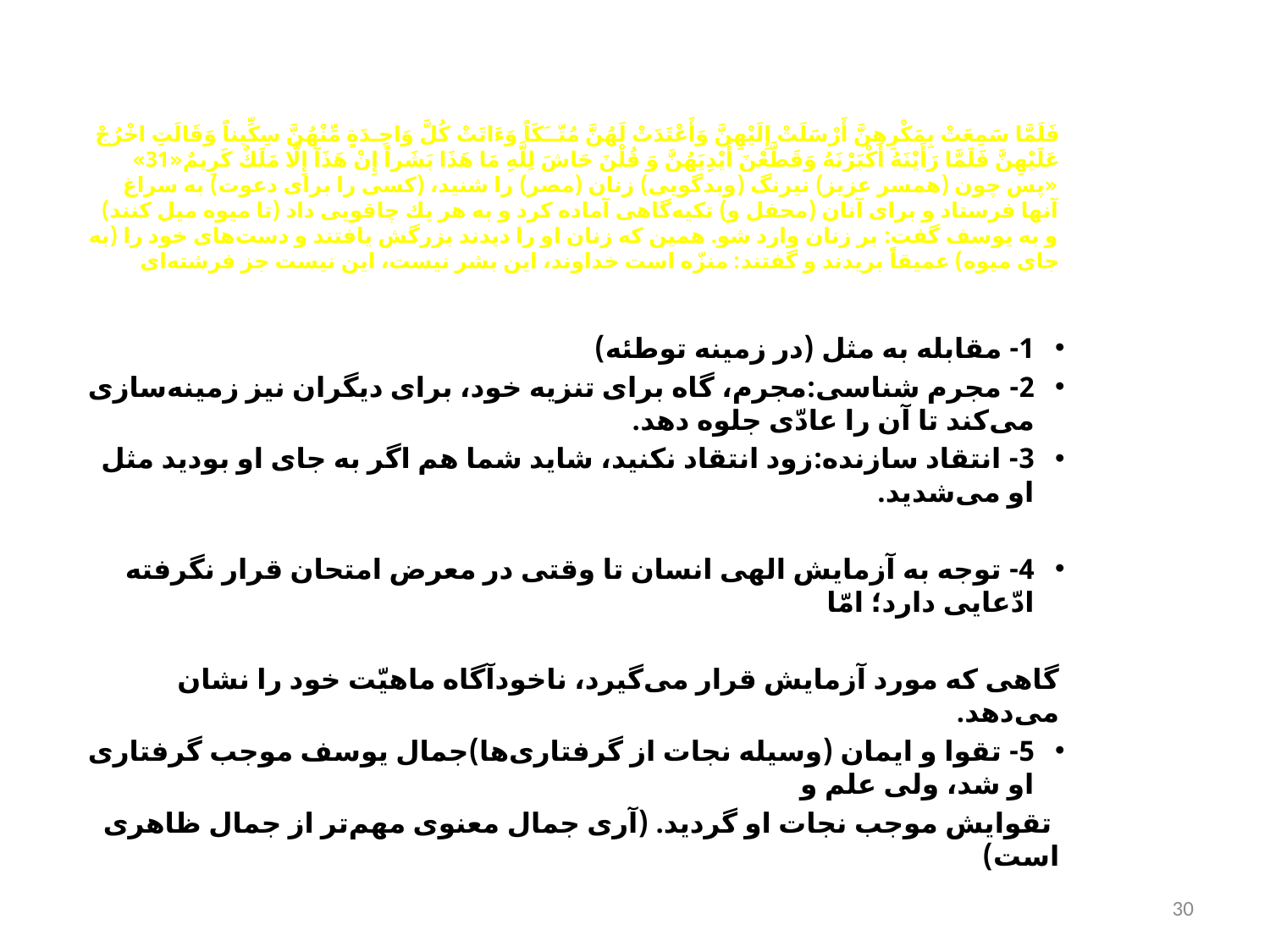

# فَلَمَّا سَمِعَتْ بِمَكْرِهِنَّ أَرْسَلَتْ إِلَیْهِنَّ وَأَعْتَدَتْ لَهُنَّ مُتّــَكَاً وَءَاتَتْ كُلَّ وَاحِـدَةٍ مِّنْهُنَّ سِكِّیناً وَقَالَتِ اخْرُجْ عَلَیْهِنَّ فَلَمَّا رَأَیْنَهُ أَكْبَرْنَهُ وَقَطَّعْنَ أَیْدِیَهُنَّ وَ قُلْنَ حَاشَ لِلَّهِ مَا هَذَا بَشَراً إِنْ هَذَآ إِلَّا مَلَكٌ كَرِیمٌ«31» «پس چون (همسر عزیز) نیرنگ (وبدگویی) زنان (مصر) را شنید، (كسی را برای دعوت) به سراغ آنها فرستاد و برای آنان (محفل و) تكیه‌گاهی آماده كرد و به هر یك چاقویی داد (تا میوه میل كنند) و به یوسف گفت: بر زنان وارد شو. همین كه زنان او را دیدند بزرگش یافتند و دست‌های خود را (به جای میوه) عمیقاً بریدند و گفتند: منزّه است خداوند، این بشر نیست، این نیست جز فرشته‌ای
1- مقابله به مثل (در زمینه توطئه)
2- مجرم شناسی:مجرم، گاه برای تنزیه خود، برای دیگران نیز زمینه‌سازی می‌كند تا آن را عادّی جلوه دهد.
3- انتقاد سازنده:زود انتقاد نكنید، شاید شما هم اگر به جای او بودید مثل او می‌شدید.

4- توجه به آزمایش الهی انسان تا وقتی در معرض امتحان قرار نگرفته ادّعایی دارد؛ امّا

گاهی كه مورد آزمایش قرار می‌گیرد، ناخودآگاه ماهیّت خود را نشان می‌دهد.
5- تقوا و ایمان (وسیله نجات از گرفتاری‌ها)جمال یوسف‌ موجب گرفتاری او شد، ولی علم و
 تقوایش موجب نجات او گردید. (آری جمال معنوی مهم‌تر از جمال ظاهری است)

30